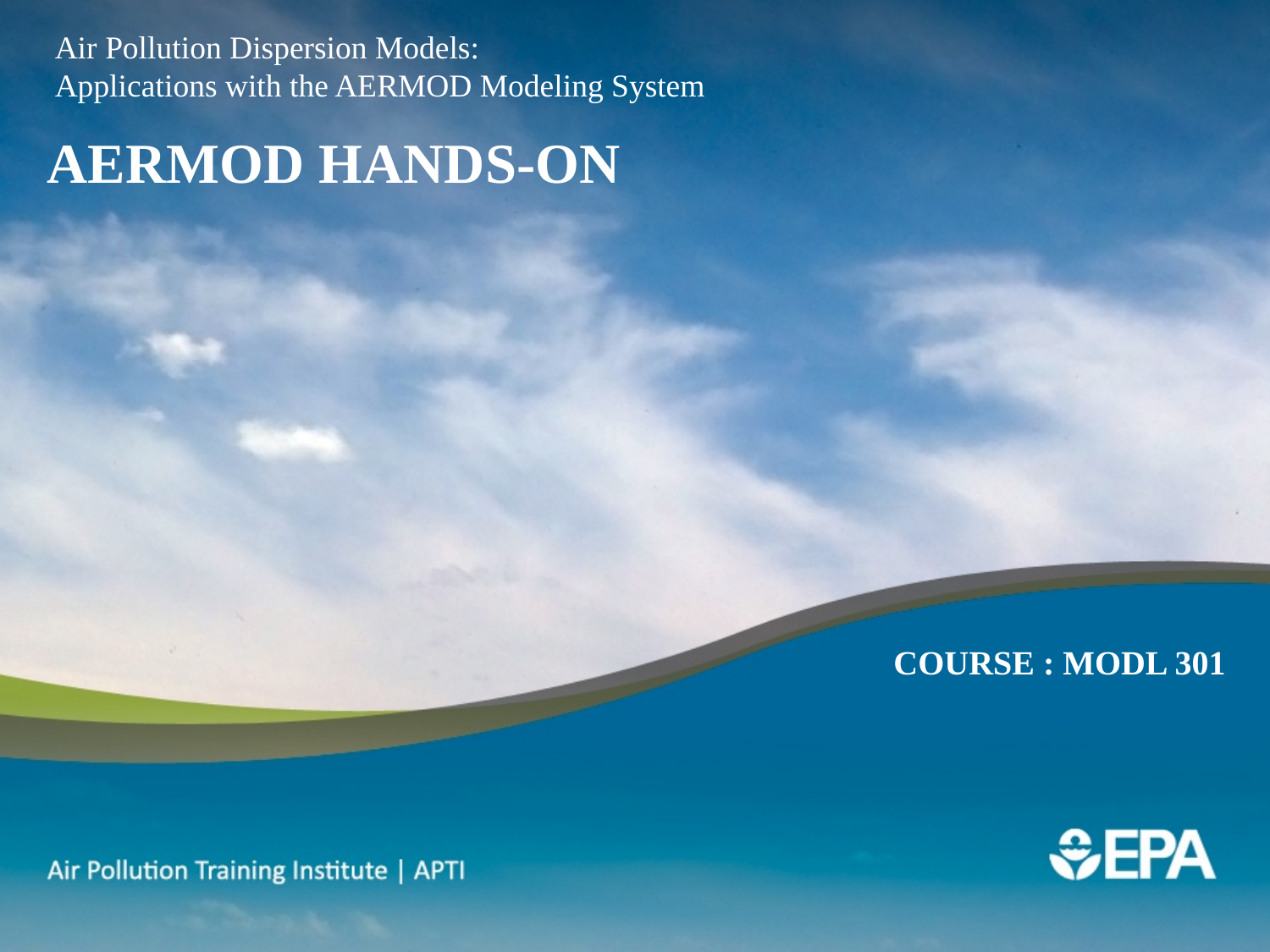

Air Pollution Dispersion Models:
Applications with the AERMOD Modeling System
AERMOD Hands-On
Course : MODL 301